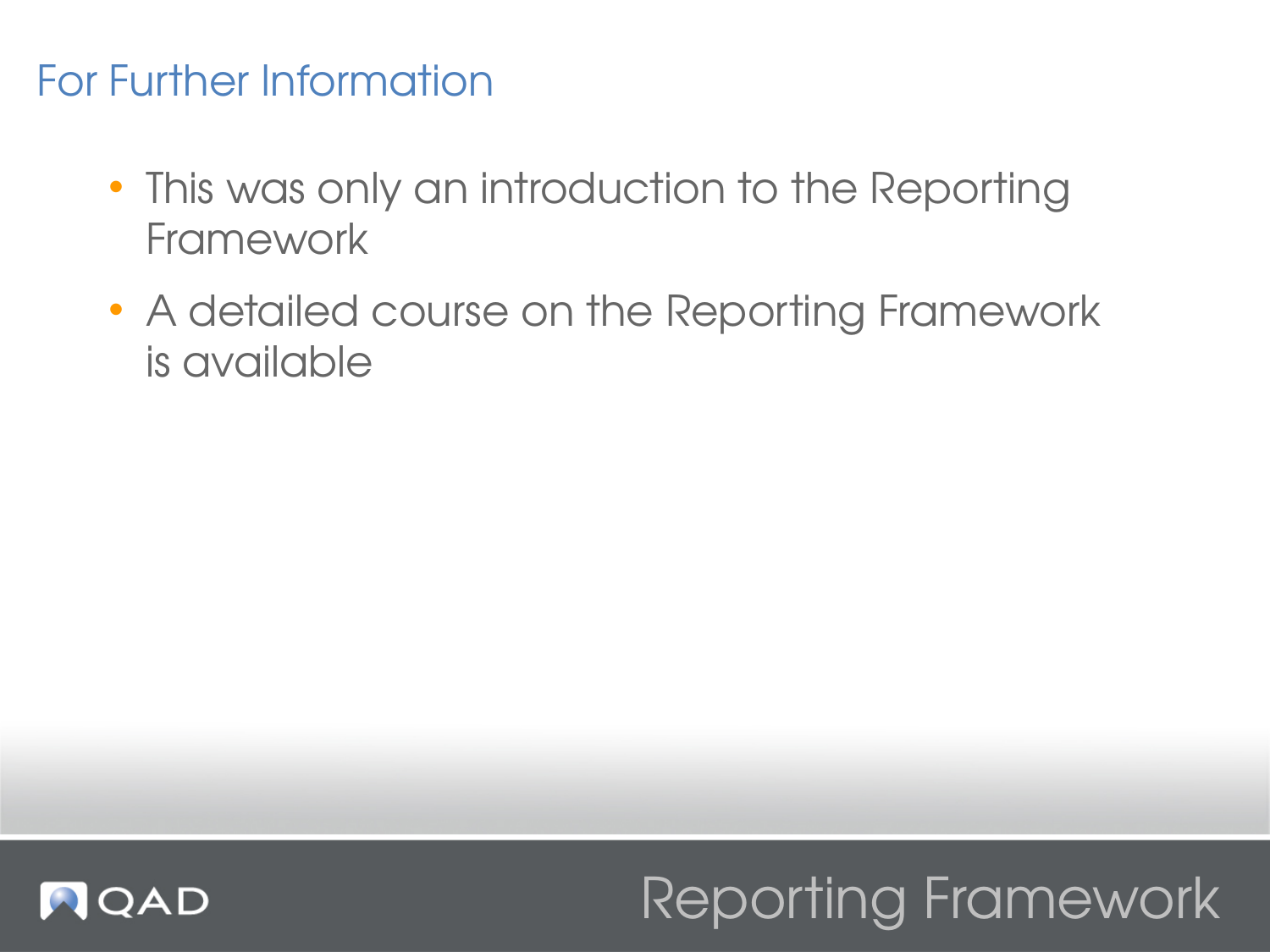

For Further Information
This was only an introduction to the Reporting Framework
A detailed course on the Reporting Framework is available

# Reporting Framework